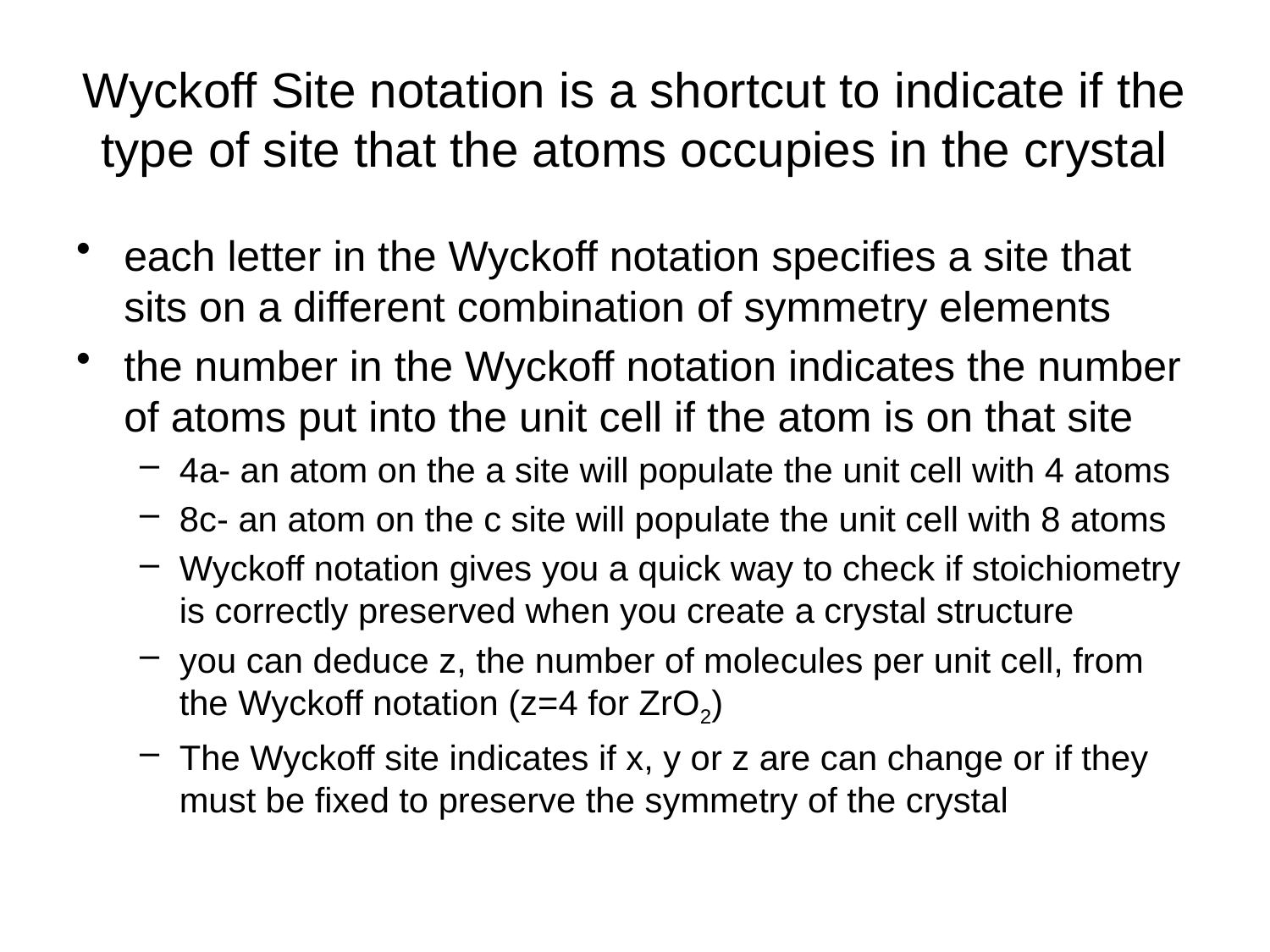

# Wyckoff Site notation is a shortcut to indicate if the type of site that the atoms occupies in the crystal
each letter in the Wyckoff notation specifies a site that sits on a different combination of symmetry elements
the number in the Wyckoff notation indicates the number of atoms put into the unit cell if the atom is on that site
4a- an atom on the a site will populate the unit cell with 4 atoms
8c- an atom on the c site will populate the unit cell with 8 atoms
Wyckoff notation gives you a quick way to check if stoichiometry is correctly preserved when you create a crystal structure
you can deduce z, the number of molecules per unit cell, from the Wyckoff notation (z=4 for ZrO2)
The Wyckoff site indicates if x, y or z are can change or if they must be fixed to preserve the symmetry of the crystal